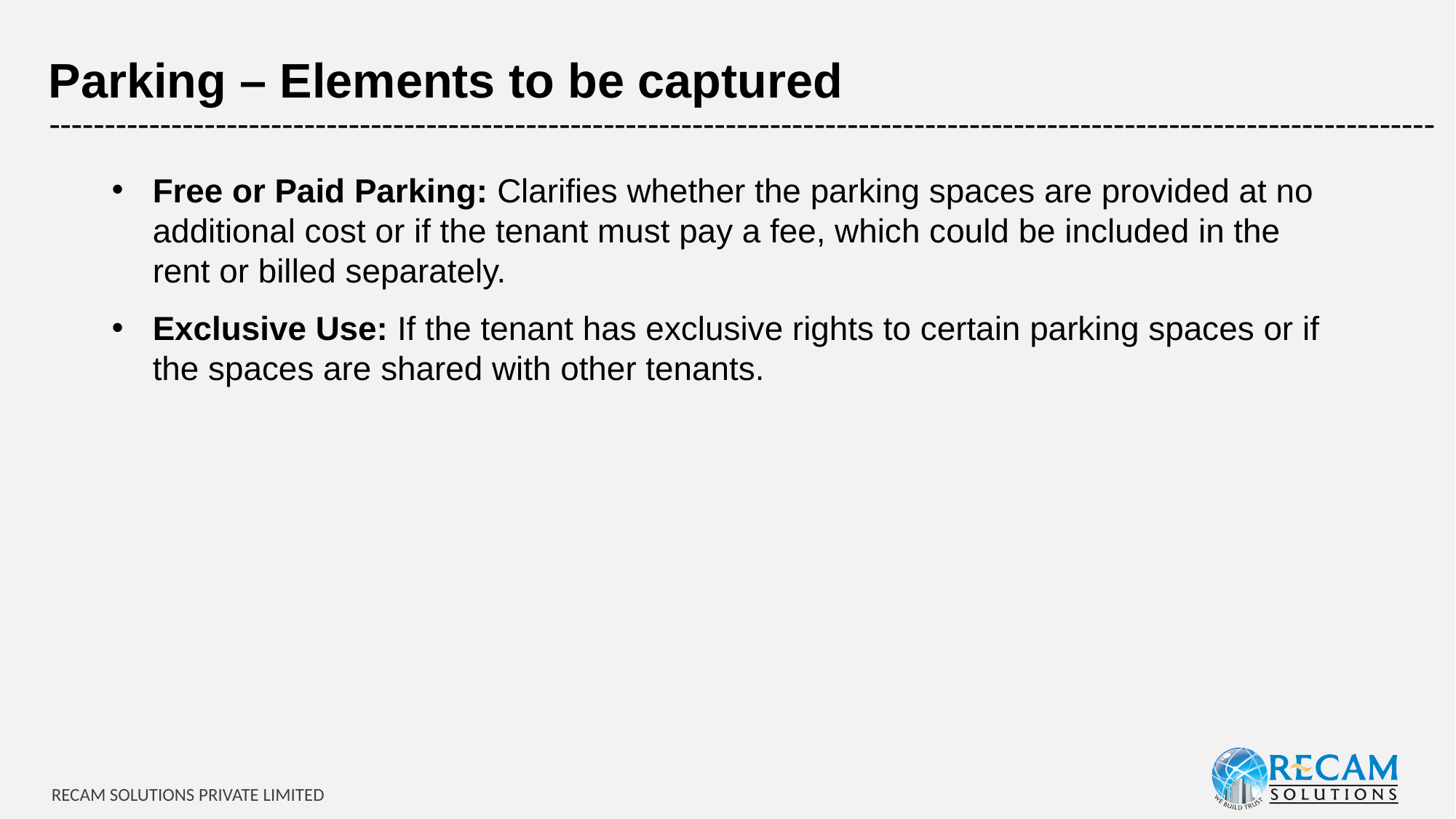

Parking – Elements to be captured
-----------------------------------------------------------------------------------------------------------------------------
Free or Paid Parking: Clarifies whether the parking spaces are provided at no additional cost or if the tenant must pay a fee, which could be included in the rent or billed separately.
Exclusive Use: If the tenant has exclusive rights to certain parking spaces or if the spaces are shared with other tenants.
RECAM SOLUTIONS PRIVATE LIMITED